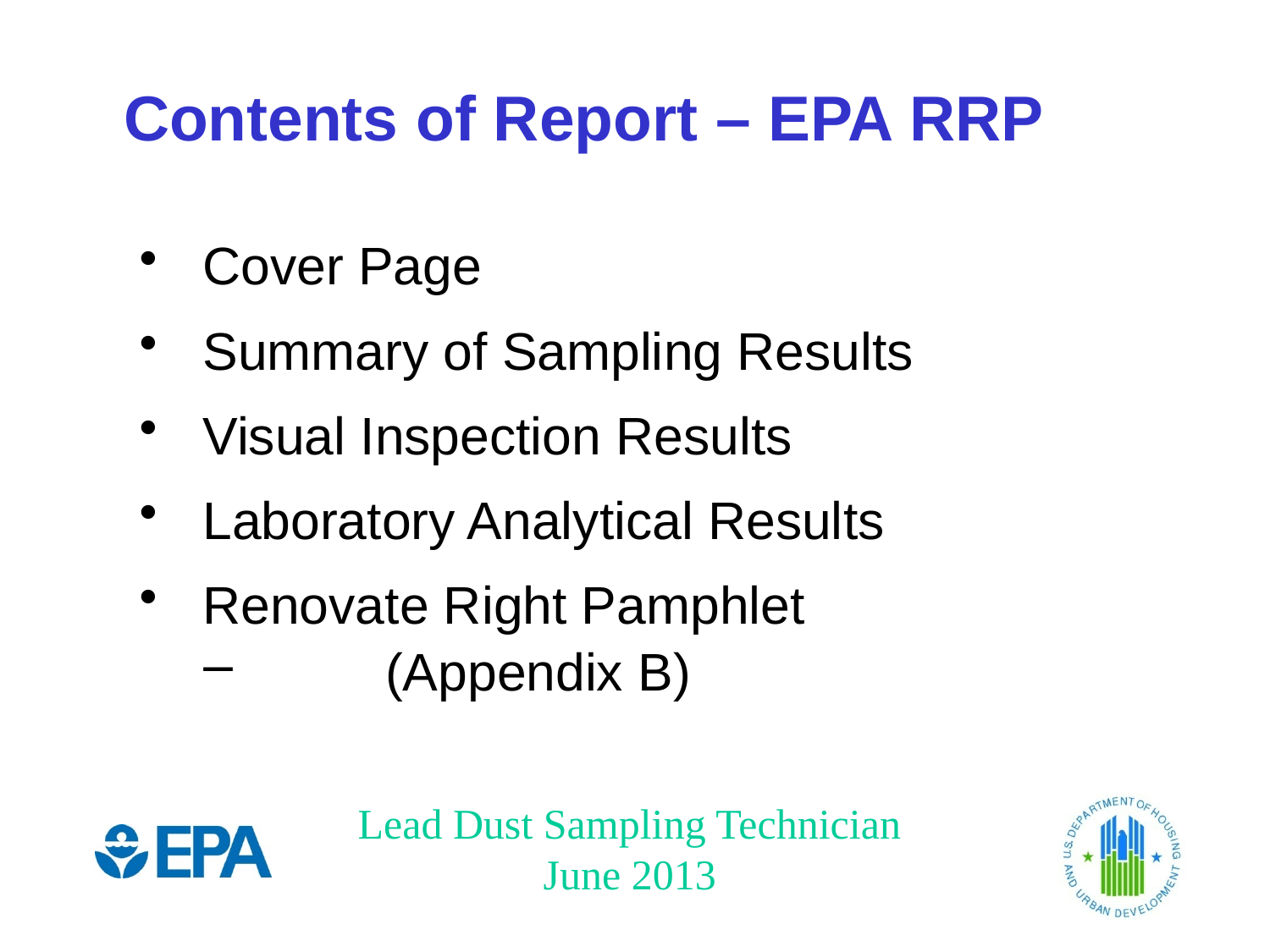

# Contents of Report – EPA RRP
Cover Page
Summary of Sampling Results
Visual Inspection Results
Laboratory Analytical Results
Renovate Right Pamphlet
	(Appendix B)